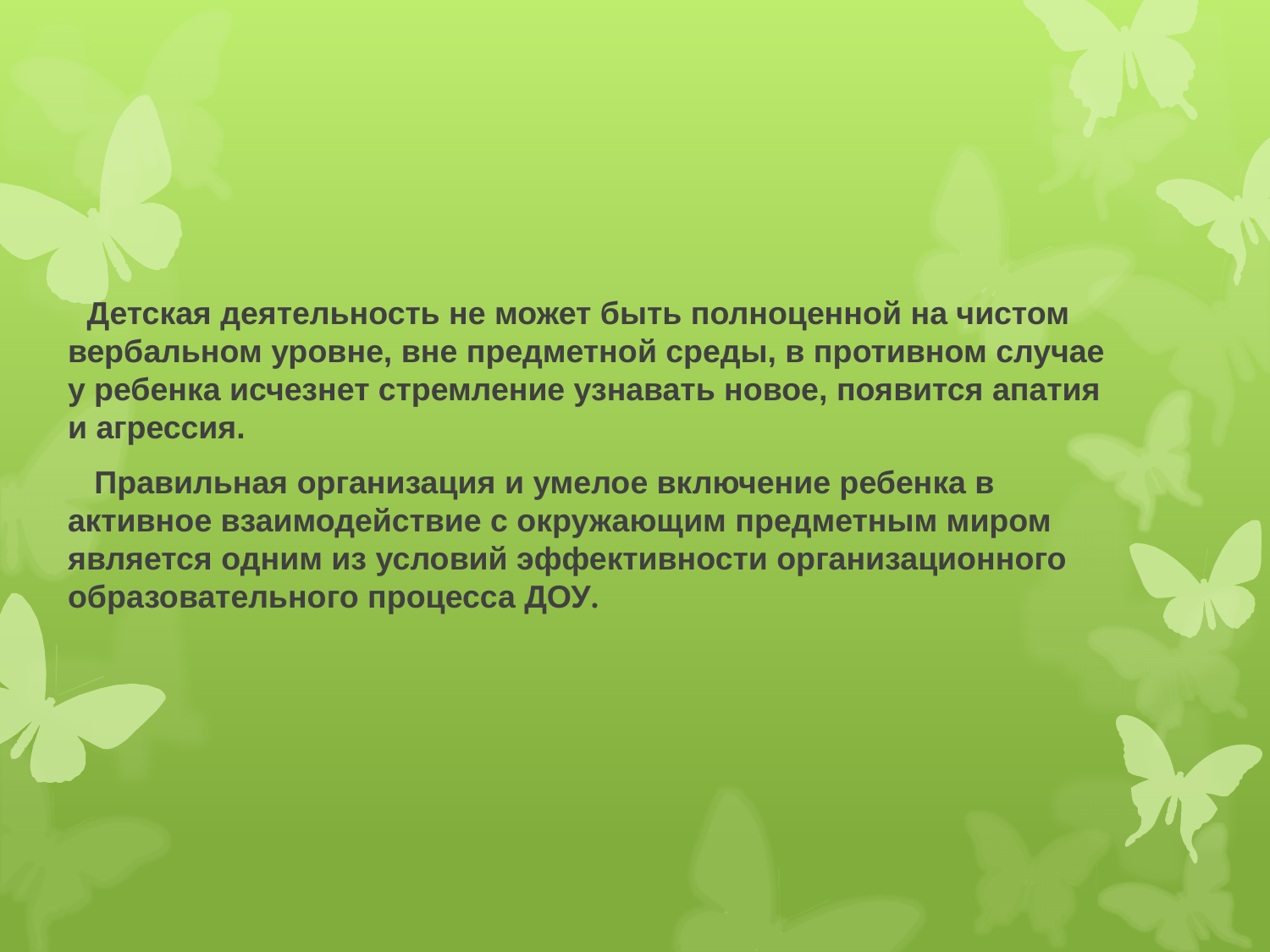

#
  Детская деятельность не может быть полноценной на чистом вербальном уровне, вне предметной среды, в противном случае у ребенка исчезнет стремление узнавать новое, появится апатия и агрессия.
   Правильная организация и умелое включение ребенка в активное взаимодействие с окружающим предметным миром является одним из условий эффективности организационного образовательного процесса ДОУ.